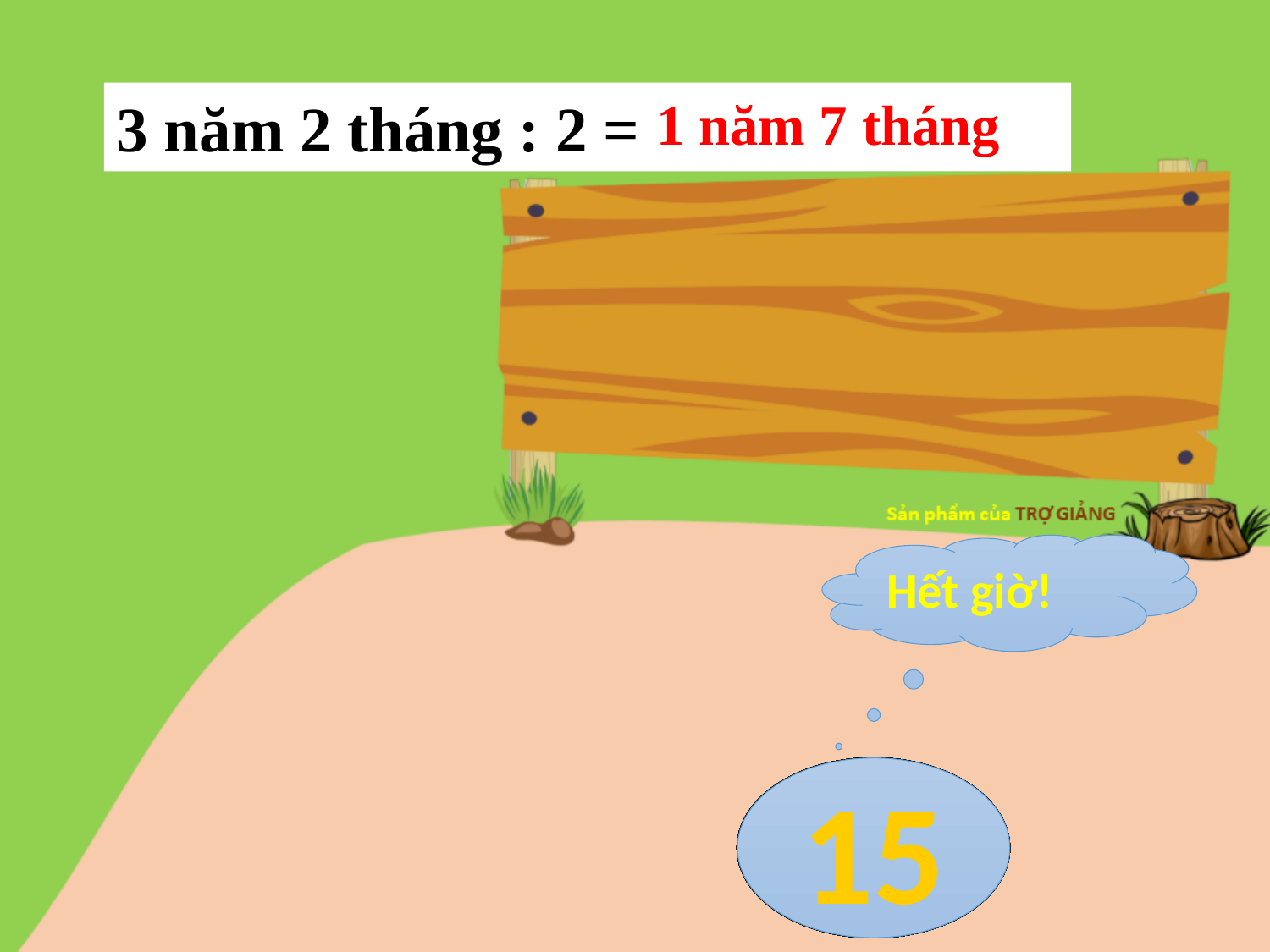

3 năm 2 tháng : 2 =
1 năm 7 tháng
Hết giờ!
1
2
3
4
5
6
7
8
9
10
11
12
13
14
15